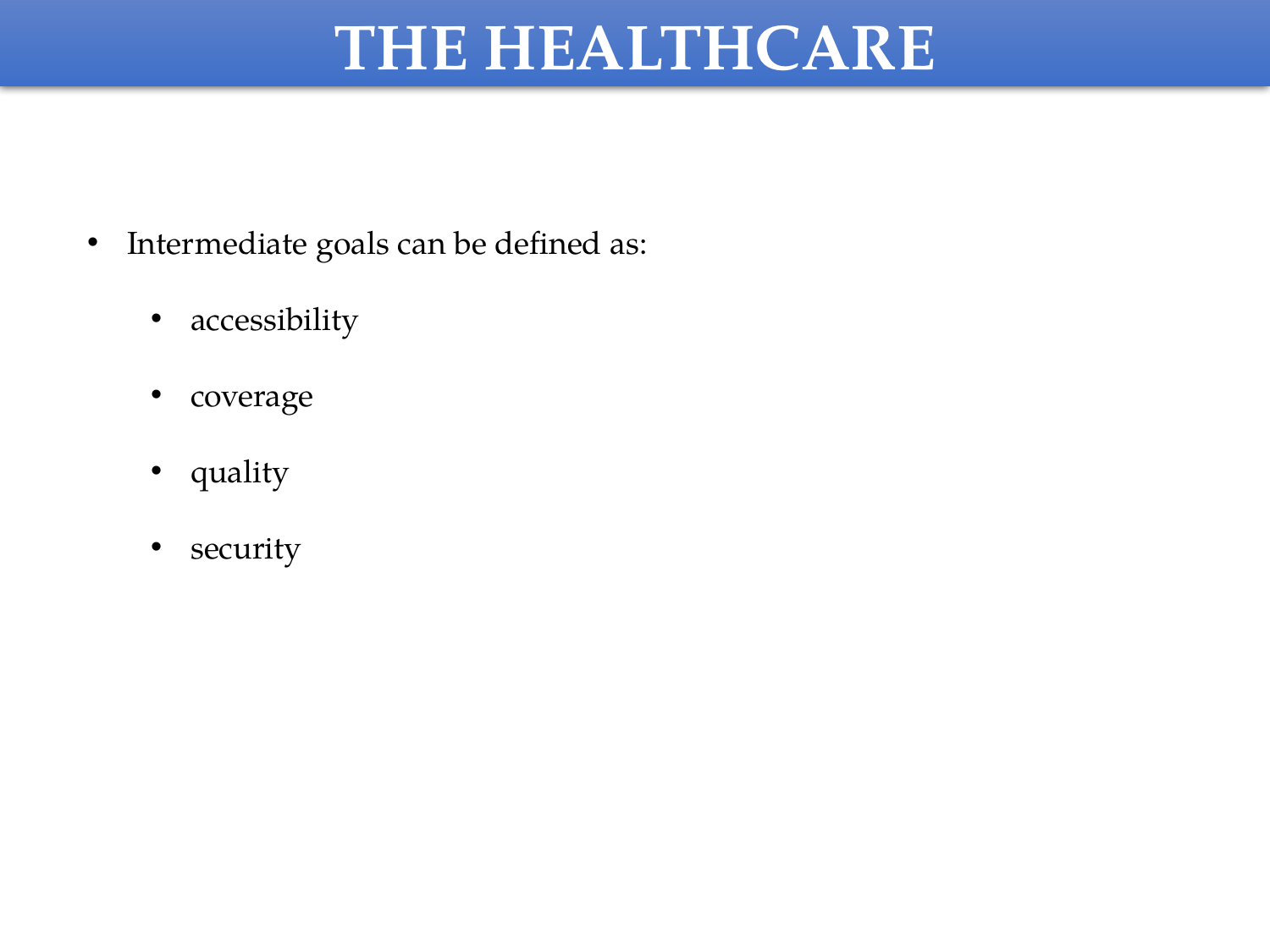

THE HEALTHCARE
Intermediate goals can be defined as:

accessibility

coverage

quality

security